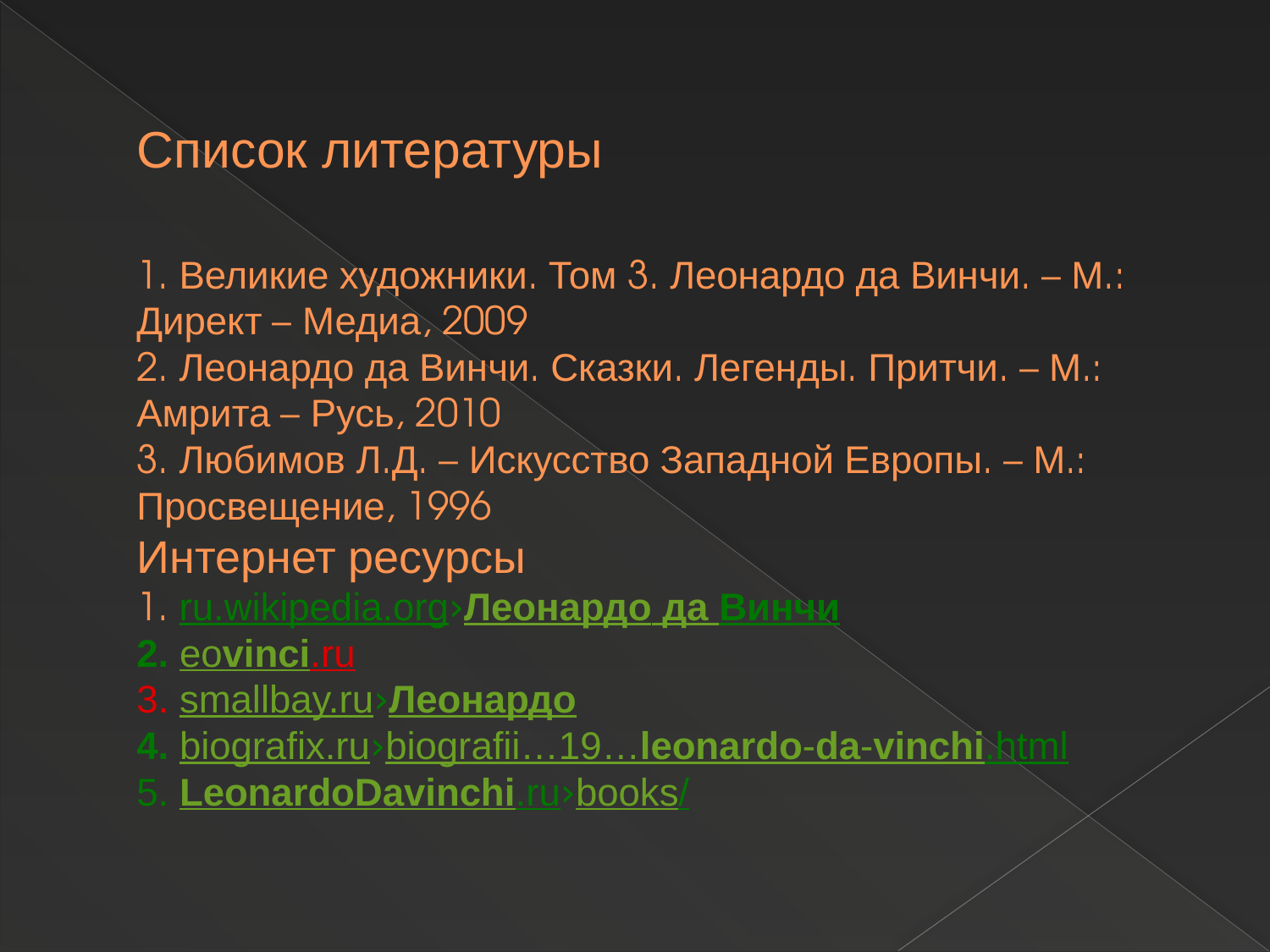

# Список литературы 1. Великие художники. Том 3. Леонардо да Винчи. – М.: Директ – Медиа, 2009 2. Леонардо да Винчи. Сказки. Легенды. Притчи. – М.: Амрита – Русь, 2010 3. Любимов Л.Д. – Искусство Западной Европы. – М.: Просвещение, 1996 Интернет ресурсы 1. ru.wikipedia.org›Леонардо да Винчи 2. eovinci.ru 3. smallbay.ru›Леонардо 4. biografix.ru›biografii…19…leonardo-da-vinchi.html 5. LeonardoDavinchi.ru›books/